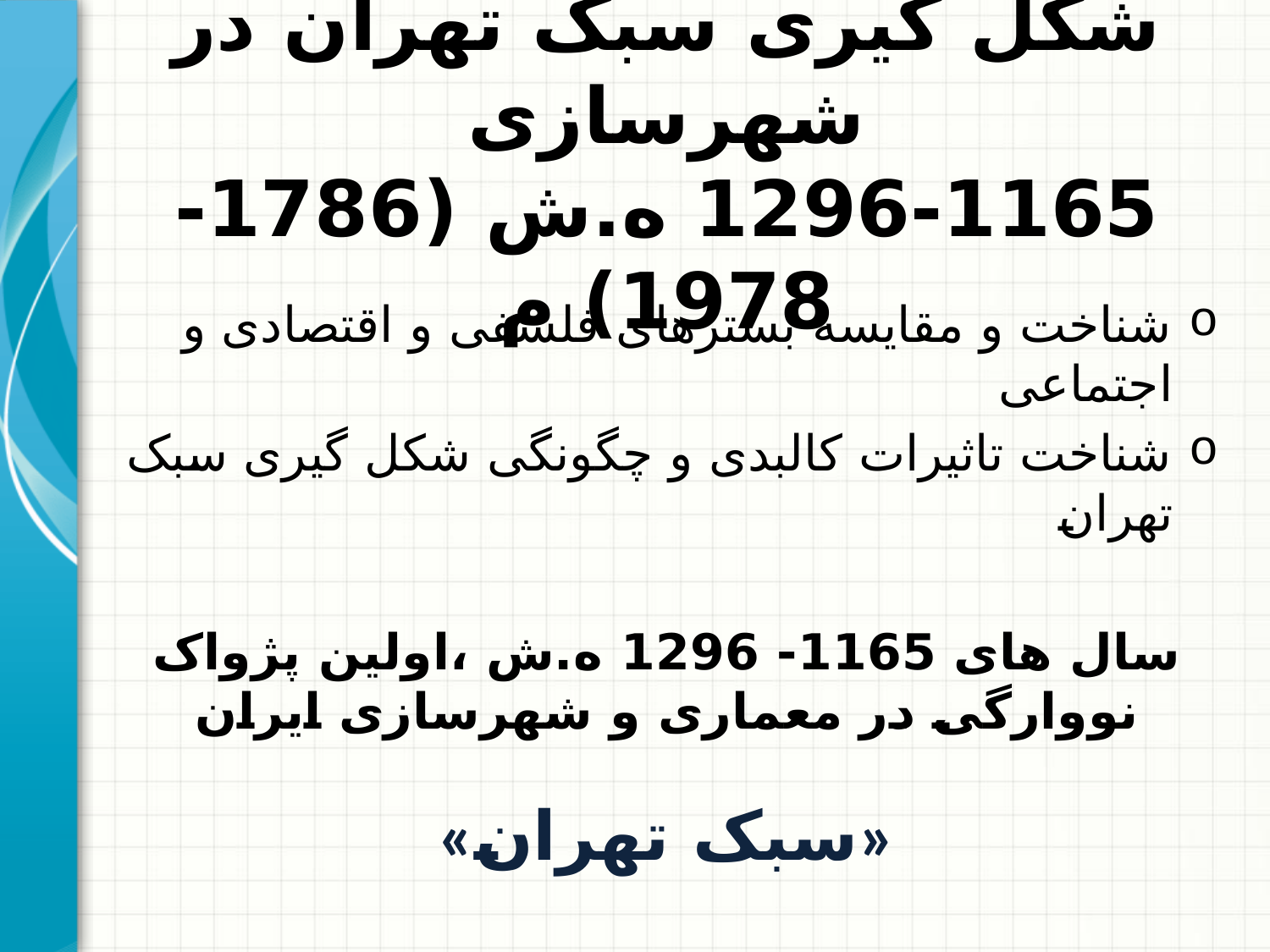

# شکل گیری سبک تهران در شهرسازی 1165-1296 ه.ش (1786- 1978) م
شناخت و مقایسه بسترهای فلسفی و اقتصادی و اجتماعی
شناخت تاثیرات کالبدی و چگونگی شکل گیری سبک تهران

سال های 1165- 1296 ه.ش ،اولین پژواک نووارگی در معماری و شهرسازی ایران

«سبک تهران»